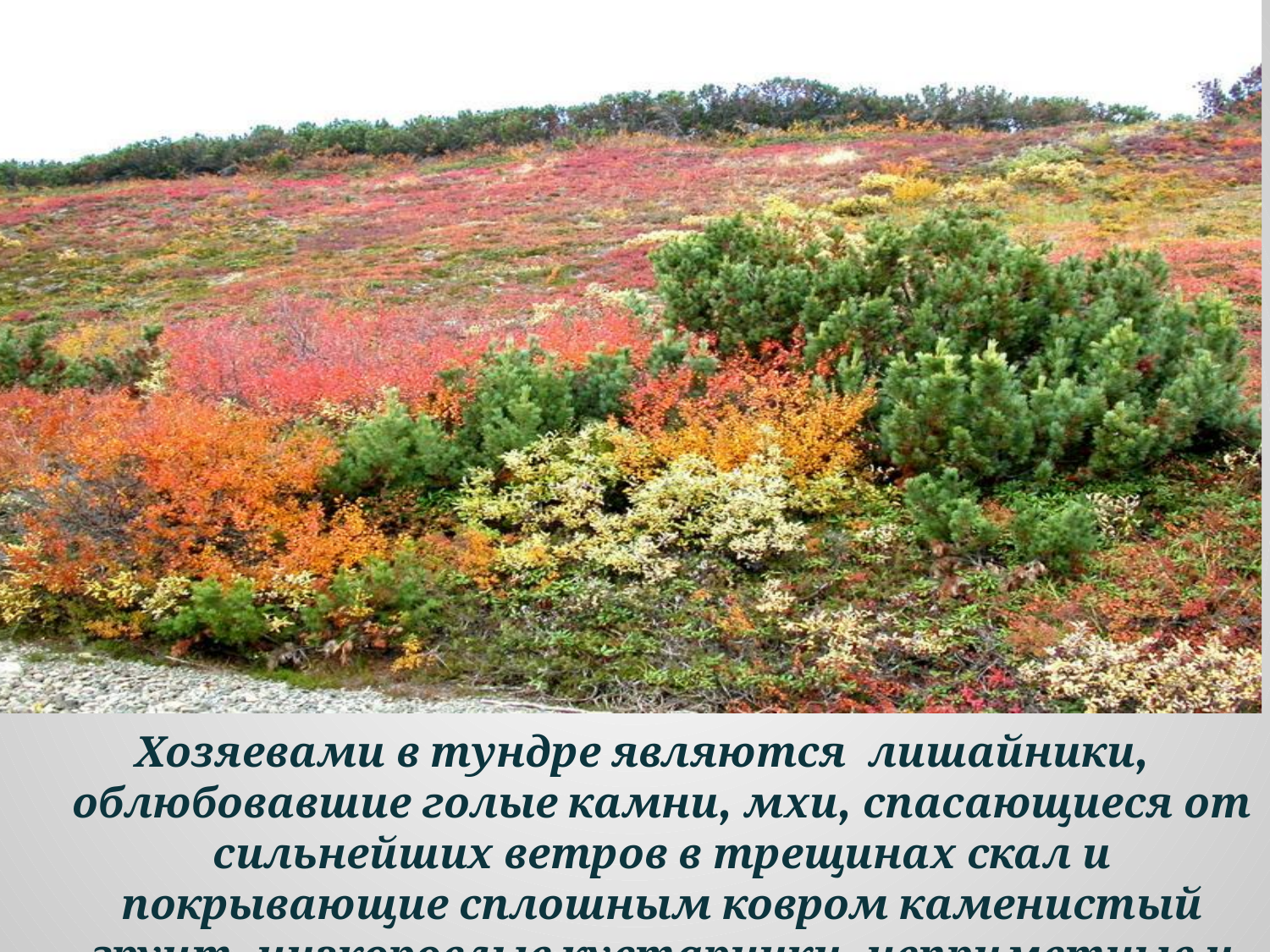

Хозяевами в тундре являются  лишайники, облюбовавшие голые камни, мхи, спасающиеся от сильнейших ветров в трещинах скал и покрывающие сплошным ковром каменистый грунт, низкорослые кустарники, неприметные и очень выносливые.